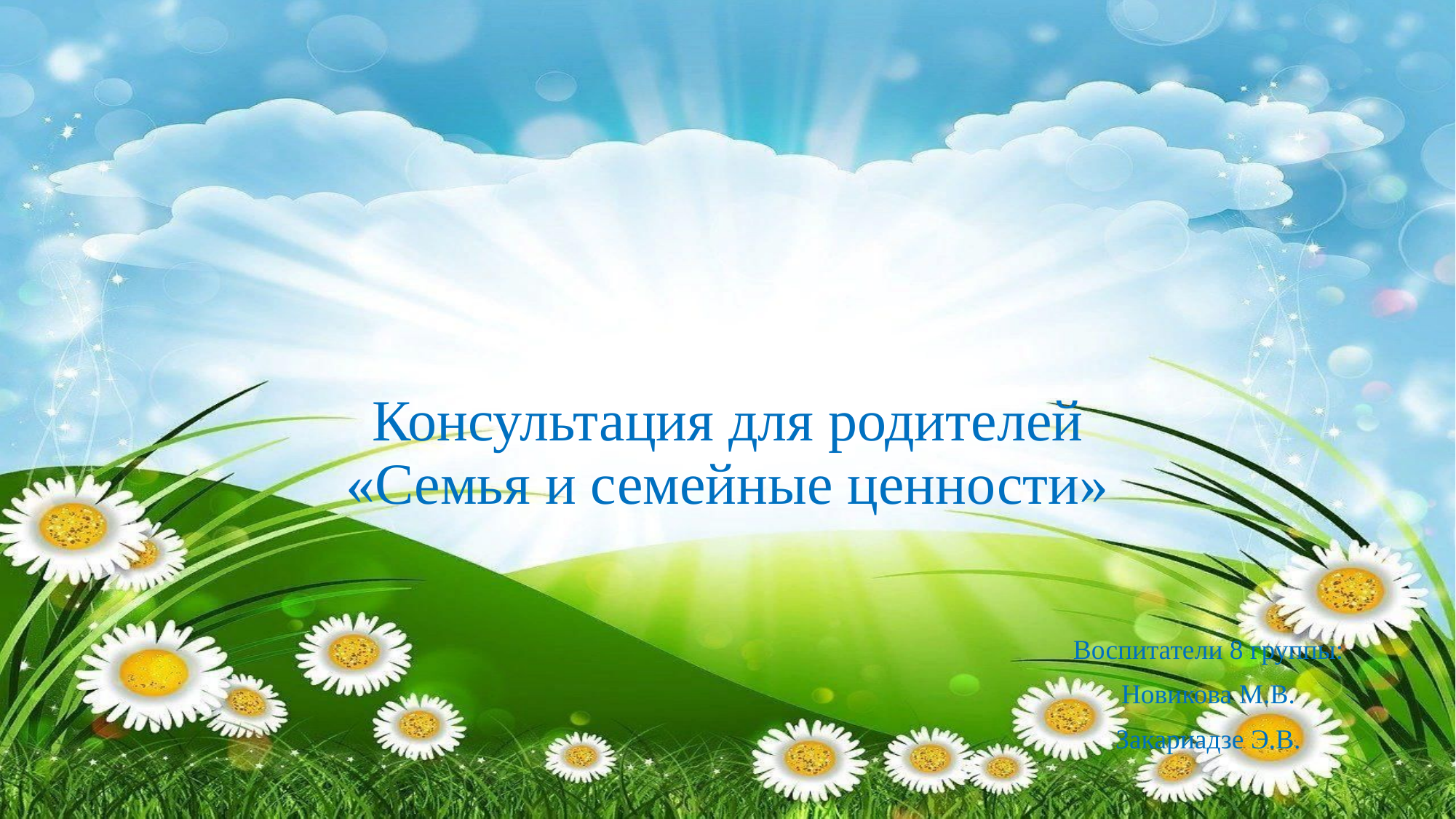

# Консультация для родителей «Семья и семейные ценности»
Воспитатели 8 группы:
Новикова М.В.
Закариадзе Э.В.